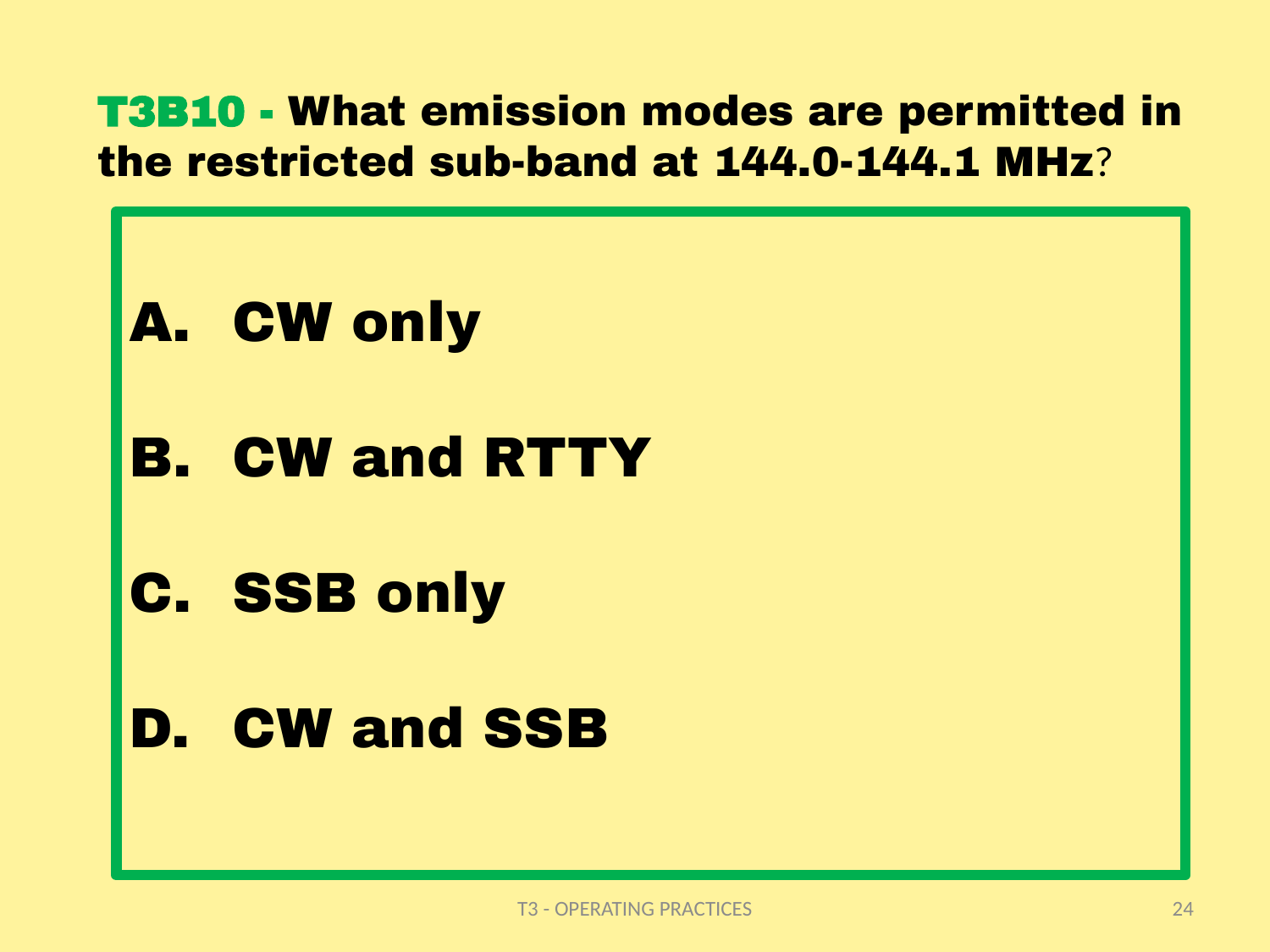

# T3B10 - What emission modes are permitted in the restricted sub-band at 144.0-144.1 MHz?

CW only

CW and RTTY

SSB only

CW and SSB

T3 - OPERATING PRACTICES
24